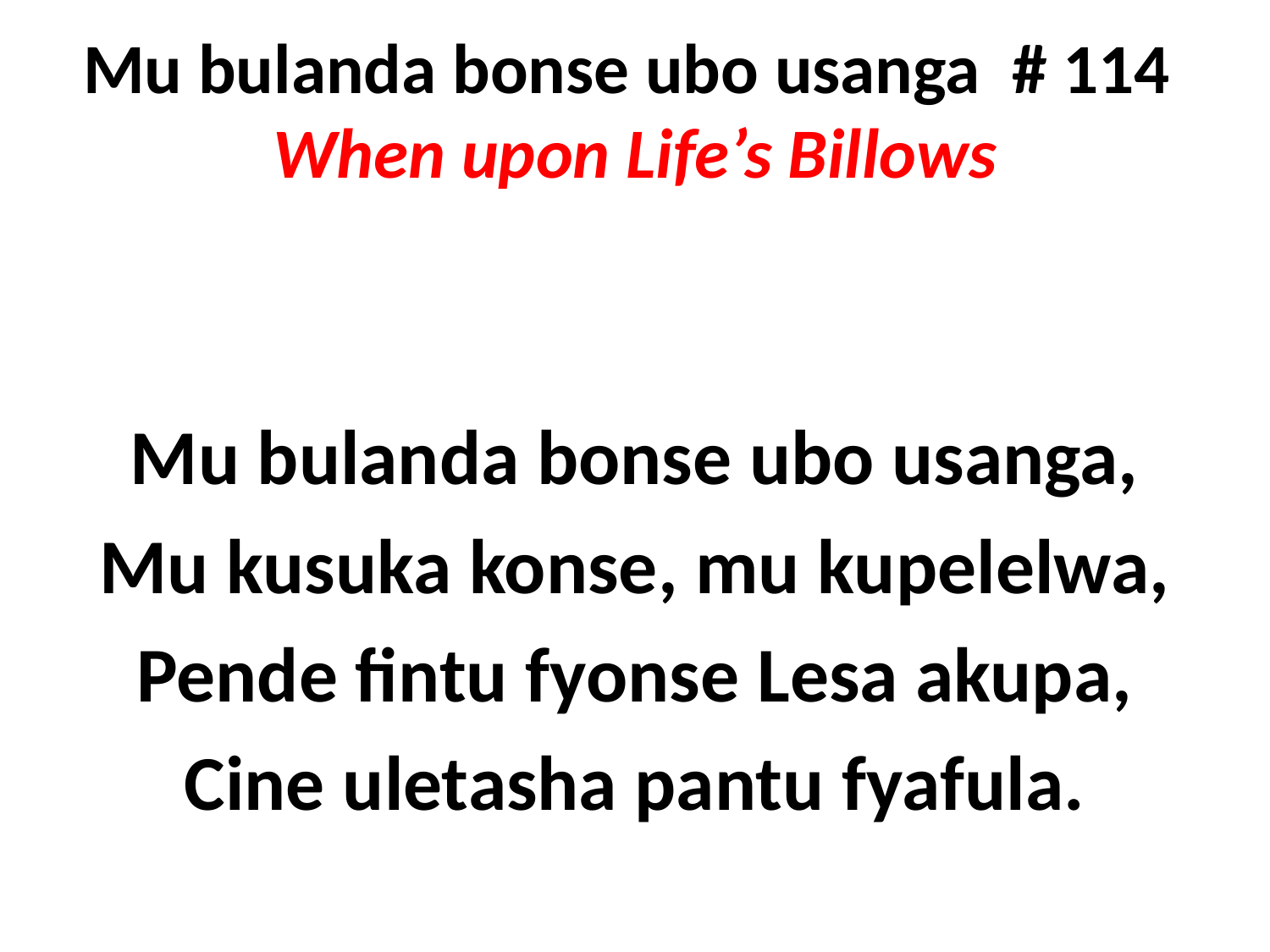

# Mu bulanda bonse ubo usanga  # 114 When upon Life’s Billows

Mu bulanda bonse ubo usanga,
Mu kusuka konse, mu kupelelwa,
Pende fintu fyonse Lesa akupa,
Cine uletasha pantu fyafula.